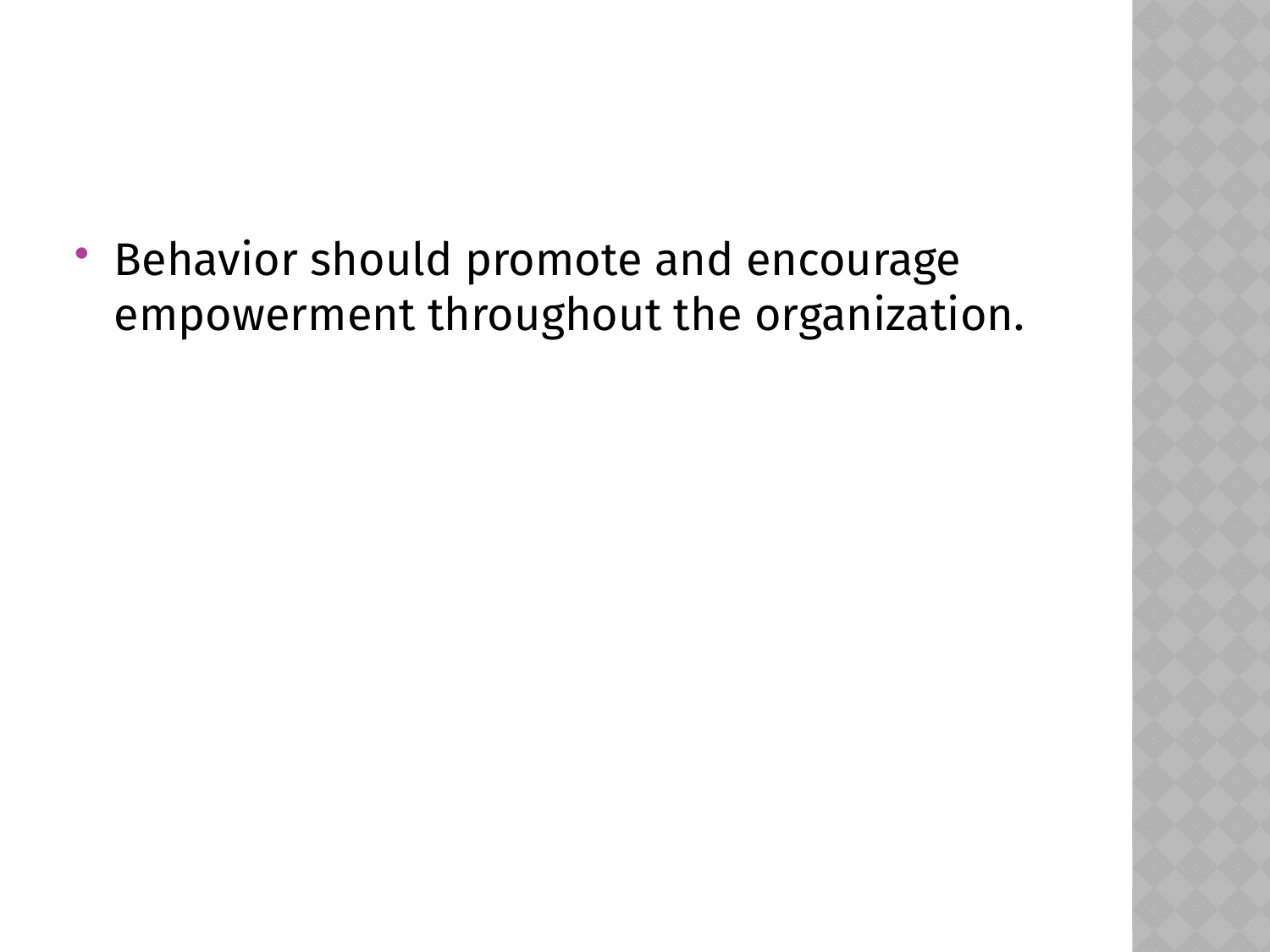

#
Behavior should promote and encourage empowerment throughout the organization.